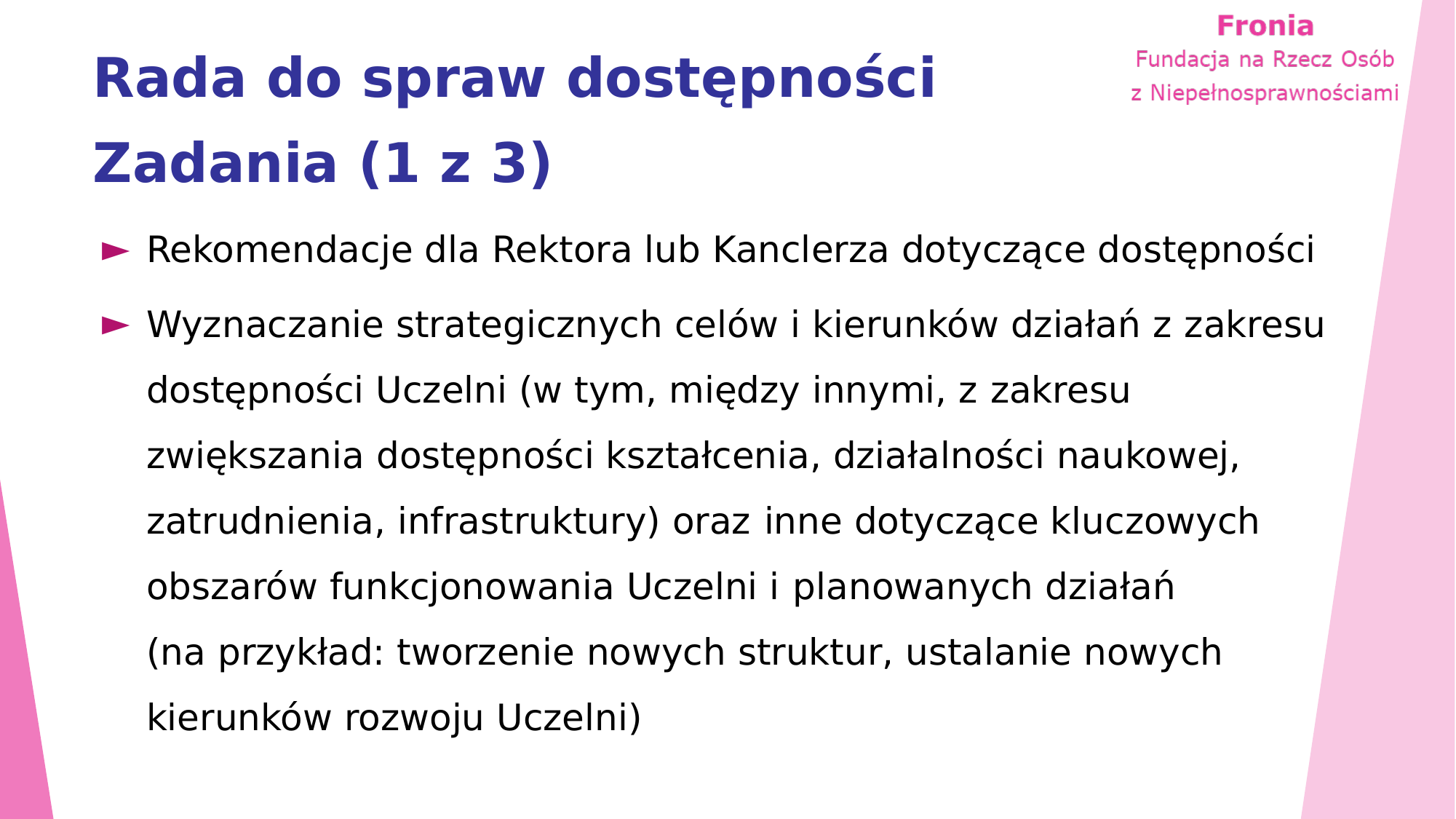

# Rada do spraw dostępności Zadania (1 z 3)
Rekomendacje dla Rektora lub Kanclerza dotyczące dostępności
Wyznaczanie strategicznych celów i kierunków działań z zakresu dostępności Uczelni (w tym, między innymi, z zakresu zwiększania dostępności kształcenia, działalności naukowej, zatrudnienia, infrastruktury) oraz inne dotyczące kluczowych obszarów funkcjonowania Uczelni i planowanych działań (na przykład: tworzenie nowych struktur, ustalanie nowych kierunków rozwoju Uczelni)